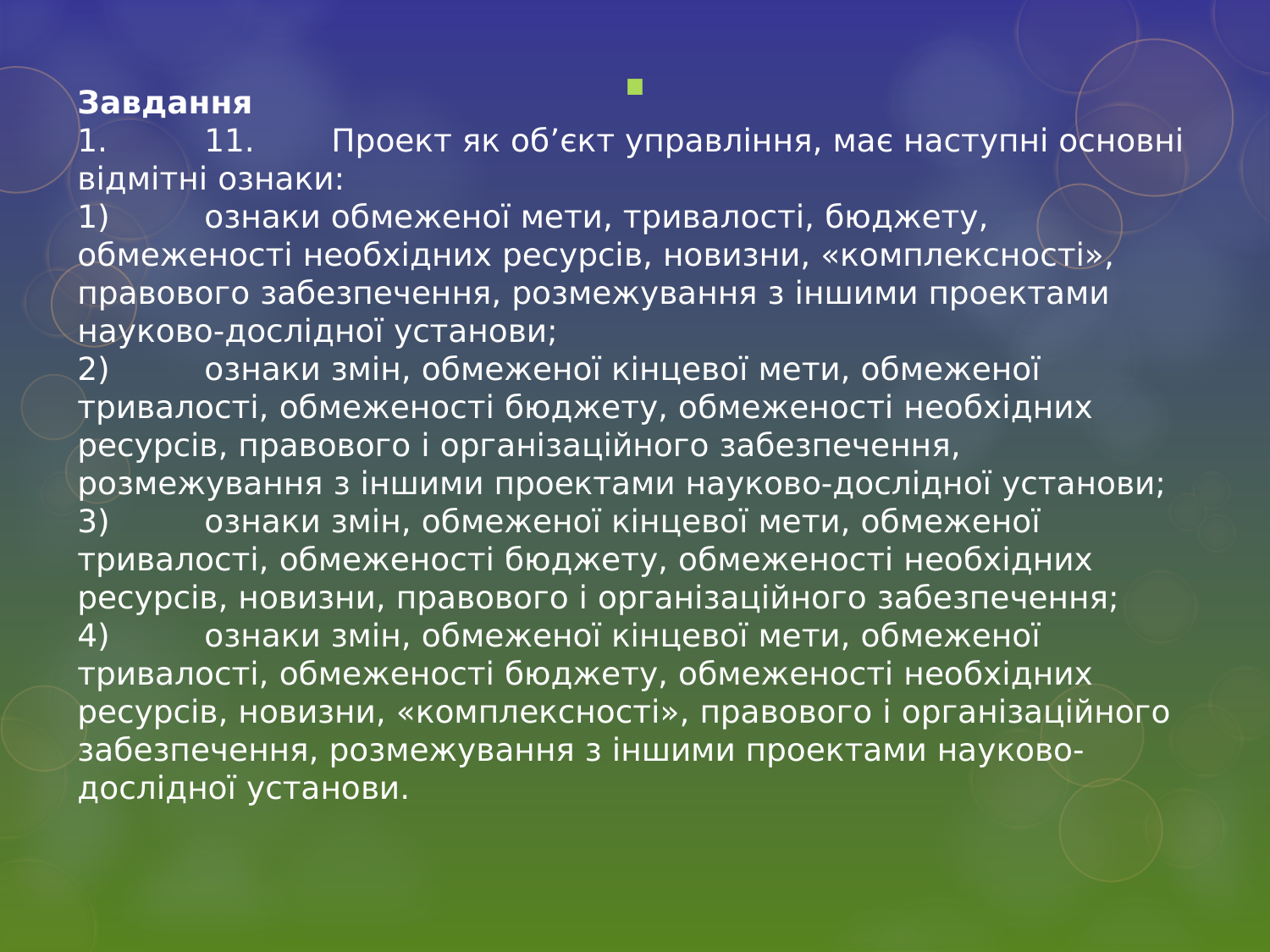

# .
Завдання
1.	11.	Проект як об’єкт управління, має наступні основні відмітні ознаки:
1)	ознаки обмеженої мети, тривалості, бюджету, обмеженості необхідних ресурсів, новизни, «комплексності», правового забезпечення, розмежування з іншими проектами науково-дослідної установи;
2)	ознаки змін, обмеженої кінцевої мети, обмеженої тривалості, обмеженості бюджету, обмеженості необхідних ресурсів, правового і організаційного забезпечення, розмежування з іншими проектами науково-дослідної установи;
3)	ознаки змін, обмеженої кінцевої мети, обмеженої тривалості, обмеженості бюджету, обмеженості необхідних ресурсів, новизни, правового і організаційного забезпечення;
4)	ознаки змін, обмеженої кінцевої мети, обмеженої тривалості, обмеженості бюджету, обмеженості необхідних ресурсів, новизни, «комплексності», правового і організаційного забезпечення, розмежування з іншими проектами науково-дослідної установи.